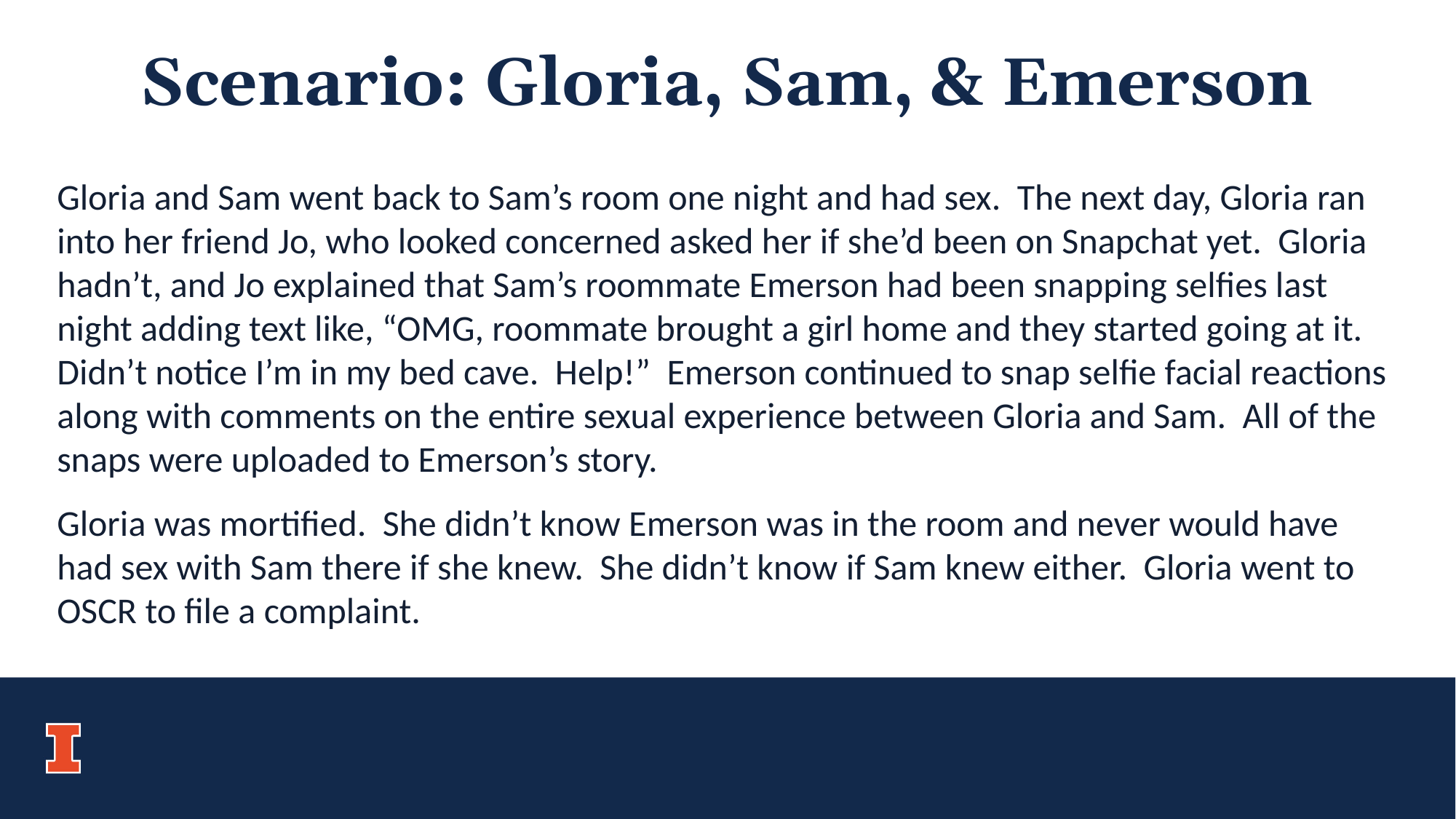

Scenario: Gloria, Sam, & Emerson
Gloria and Sam went back to Sam’s room one night and had sex.  The next day, Gloria ran into her friend Jo, who looked concerned asked her if she’d been on Snapchat yet.  Gloria hadn’t, and Jo explained that Sam’s roommate Emerson had been snapping selfies last night adding text like, “OMG, roommate brought a girl home and they started going at it.  Didn’t notice I’m in my bed cave.  Help!”  Emerson continued to snap selfie facial reactions along with comments on the entire sexual experience between Gloria and Sam.  All of the snaps were uploaded to Emerson’s story.

Gloria was mortified.  She didn’t know Emerson was in the room and never would have had sex with Sam there if she knew.  She didn’t know if Sam knew either.  Gloria went to OSCR to file a complaint.